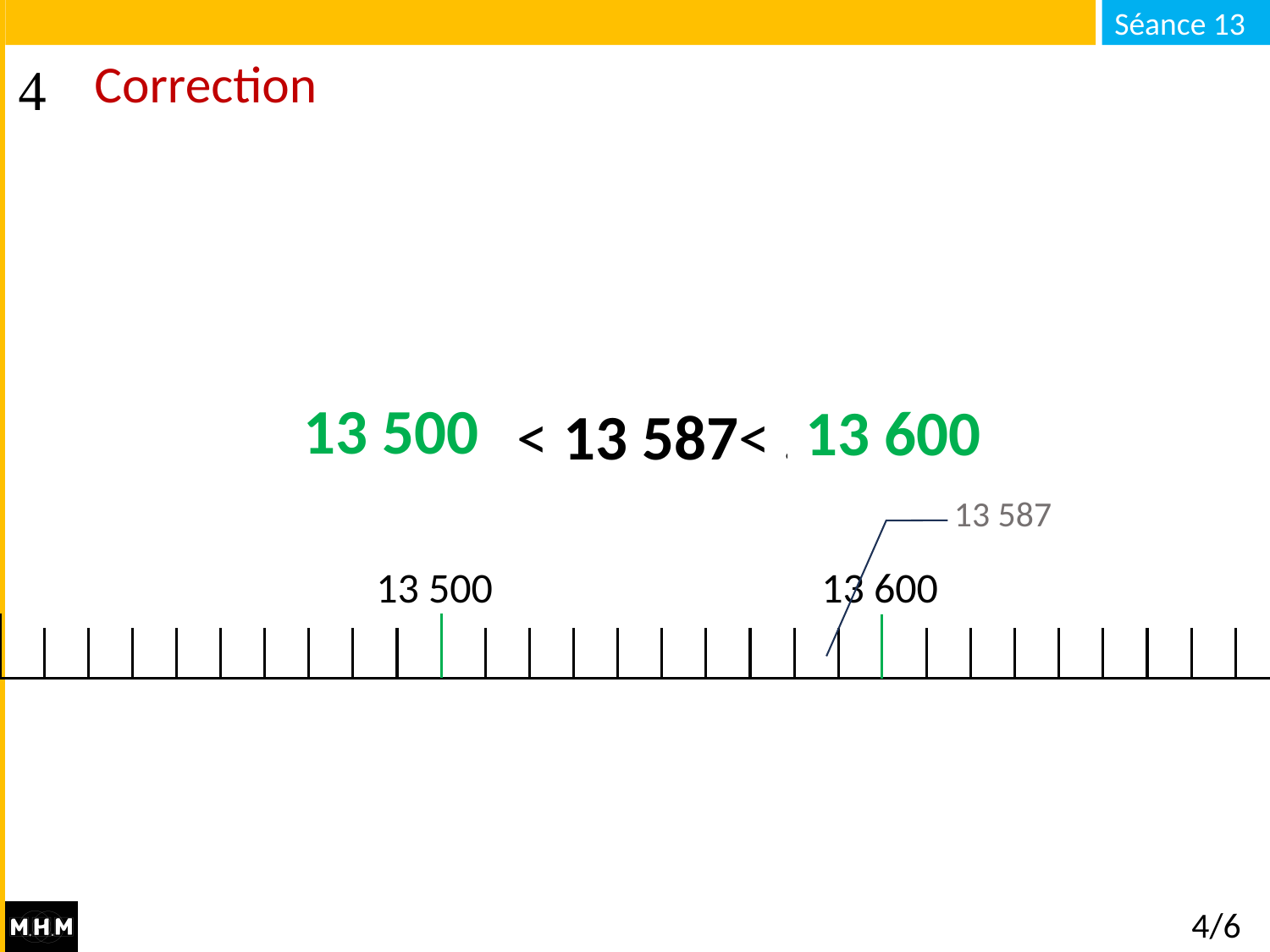

# Correction
13 500
13 600
… < 13 587< …
  13 587
13 500
13 600
4/6